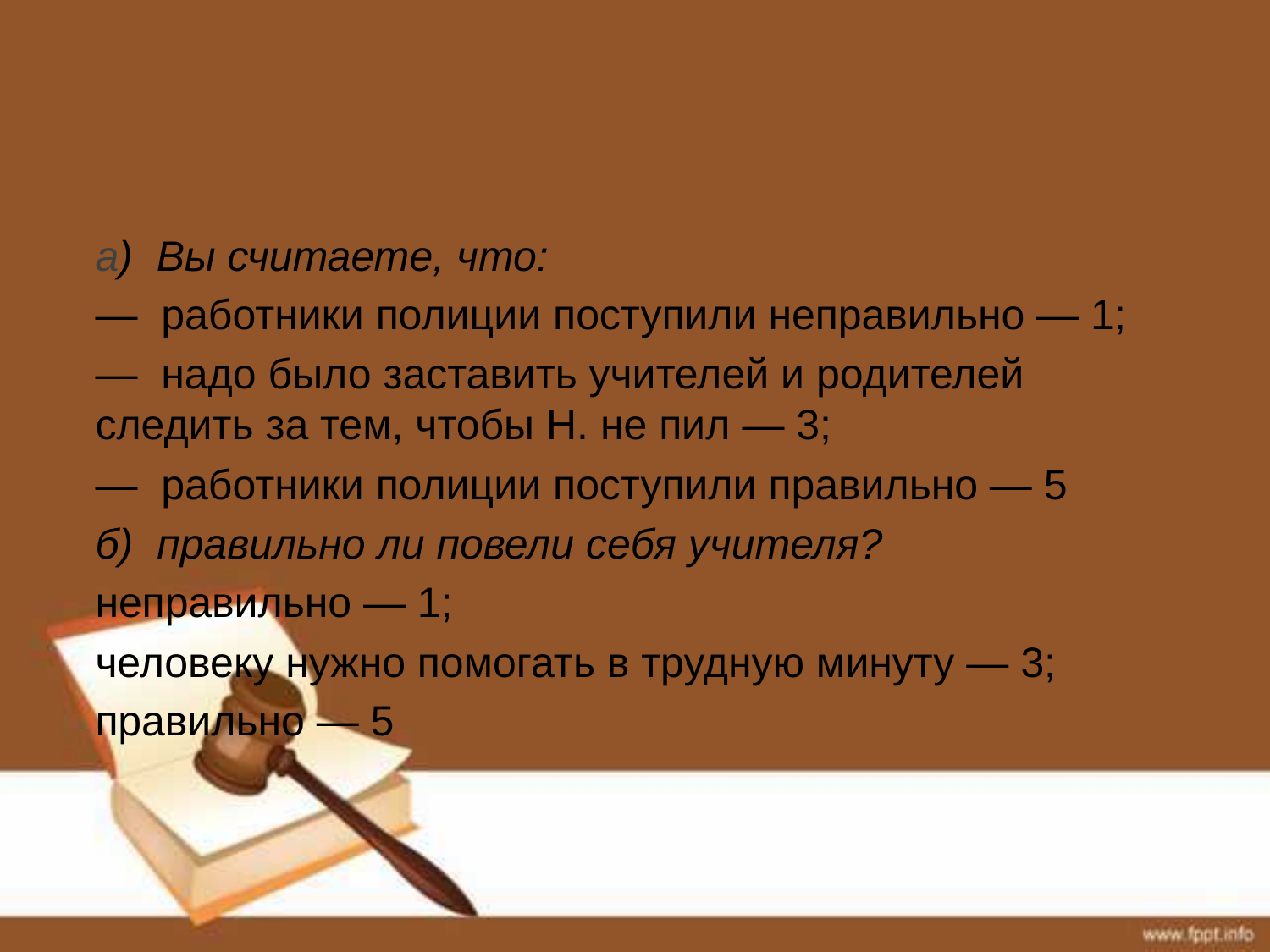

#
а)  Вы считаете, что:
—  работники полиции поступили неправильно — 1;
—  надо было заставить учителей и родителей следить за тем, чтобы Н. не пил — 3;
—  работники полиции поступили правильно — 5
б)  правильно ли повели себя учителя?
неправильно — 1;
человеку нужно помогать в трудную минуту — 3;
правильно — 5